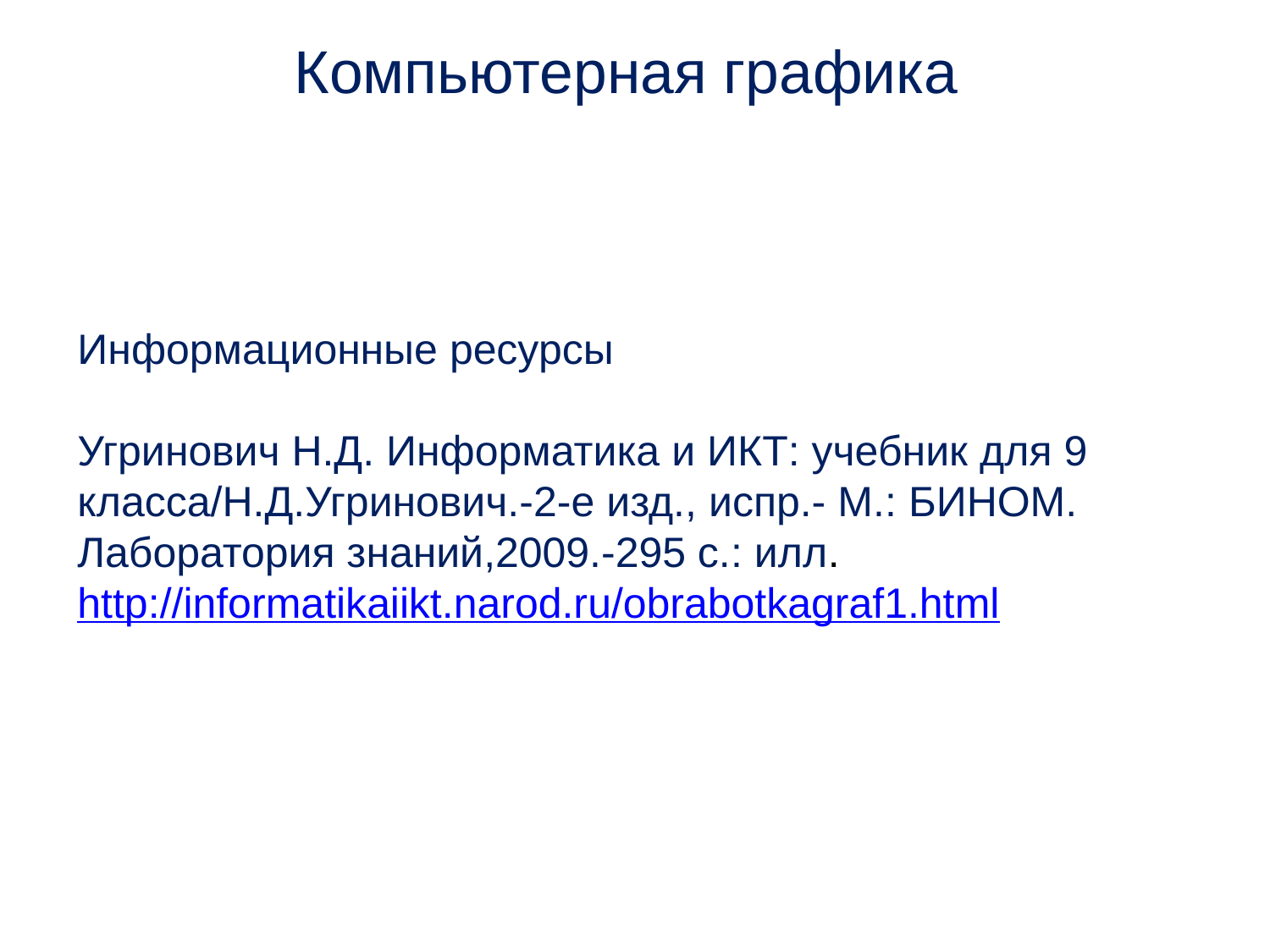

Компьютерная графика
Информационные ресурсы

Угринович Н.Д. Информатика и ИКТ: учебник для 9 класса/Н.Д.Угринович.-2-е изд., испр.- М.: БИНОМ. Лаборатория знаний,2009.-295 с.: илл.
http://informatikaiikt.narod.ru/obrabotkagraf1.html